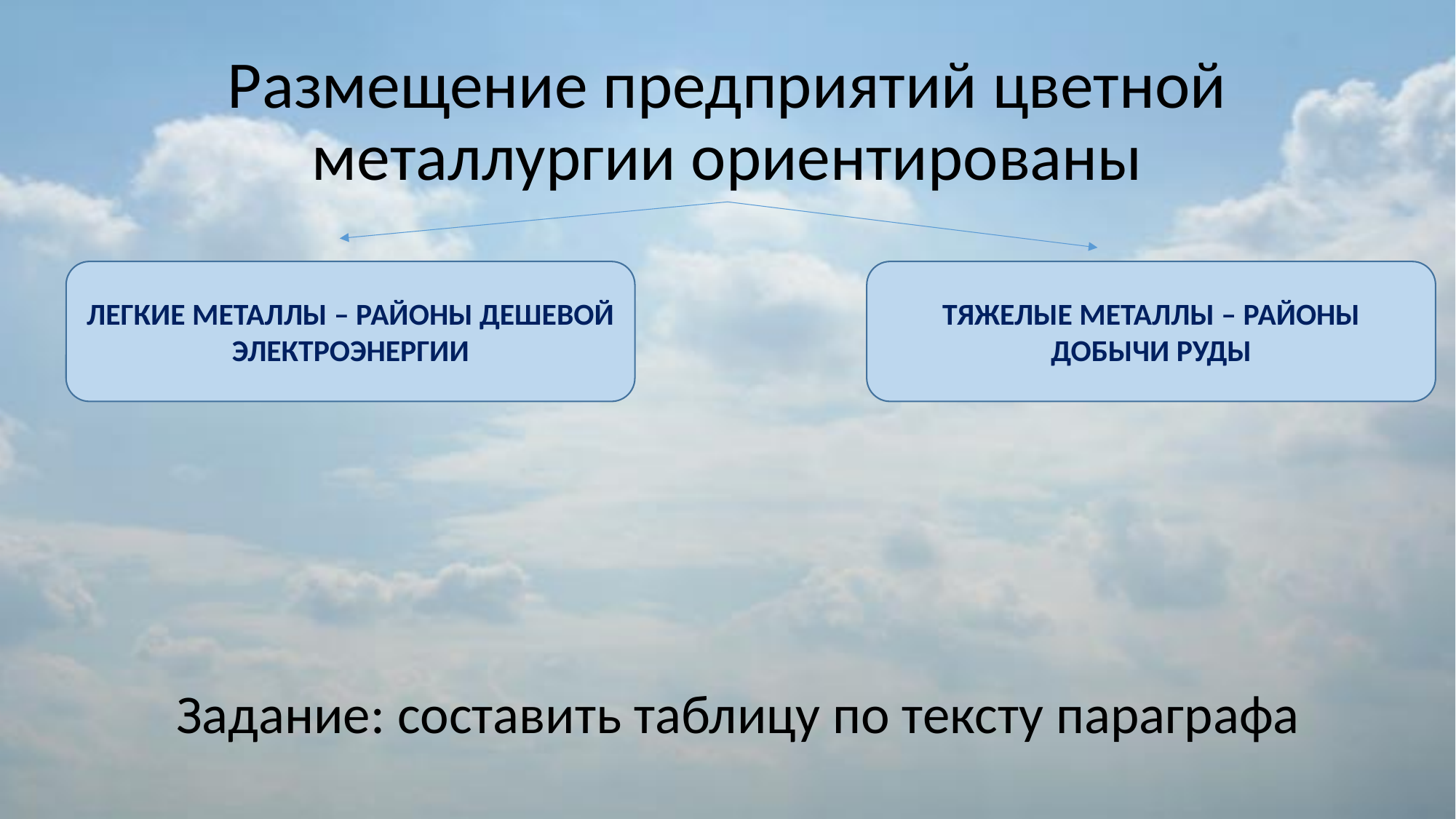

# Размещение предприятий цветной металлургии ориентированы
ЛЕГКИЕ МЕТАЛЛЫ – РАЙОНЫ ДЕШЕВОЙ ЭЛЕКТРОЭНЕРГИИ
ТЯЖЕЛЫЕ МЕТАЛЛЫ – РАЙОНЫ ДОБЫЧИ РУДЫ
Задание: составить таблицу по тексту параграфа